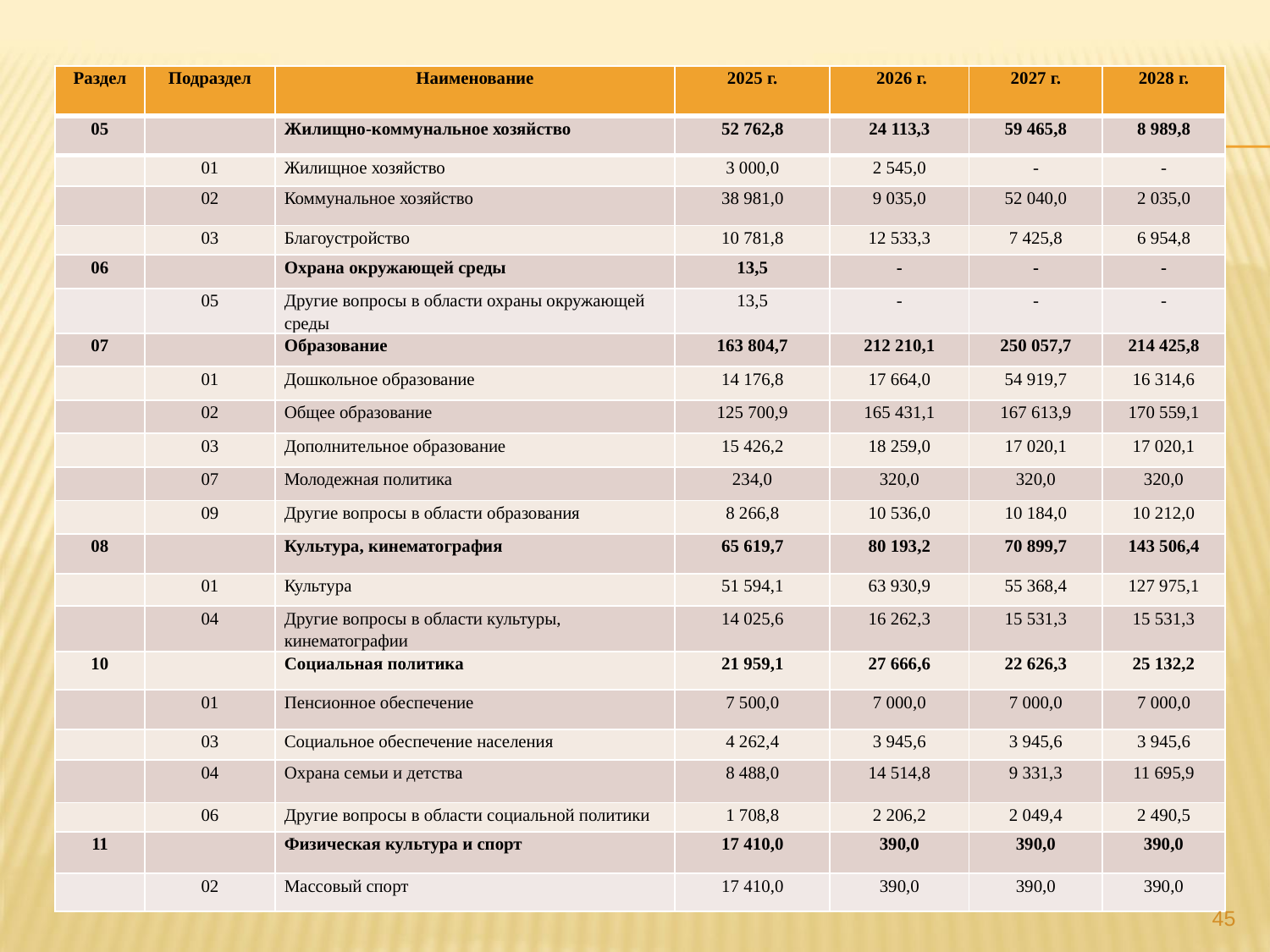

| Раздел | Подраздел | Наименование | 2025 г. | 2026 г. | 2027 г. | 2028 г. |
| --- | --- | --- | --- | --- | --- | --- |
| 05 |  | Жилищно-коммунальное хозяйство | 52 762,8 | 24 113,3 | 59 465,8 | 8 989,8 |
|  | 01 | Жилищное хозяйство | 3 000,0 | 2 545,0 | - | - |
|  | 02 | Коммунальное хозяйство | 38 981,0 | 9 035,0 | 52 040,0 | 2 035,0 |
|  | 03 | Благоустройство | 10 781,8 | 12 533,3 | 7 425,8 | 6 954,8 |
| 06 |  | Охрана окружающей среды | 13,5 | - | - | - |
|  | 05 | Другие вопросы в области охраны окружающей среды | 13,5 | - | - | - |
| 07 |  | Образование | 163 804,7 | 212 210,1 | 250 057,7 | 214 425,8 |
|  | 01 | Дошкольное образование | 14 176,8 | 17 664,0 | 54 919,7 | 16 314,6 |
|  | 02 | Общее образование | 125 700,9 | 165 431,1 | 167 613,9 | 170 559,1 |
|  | 03 | Дополнительное образование | 15 426,2 | 18 259,0 | 17 020,1 | 17 020,1 |
|  | 07 | Молодежная политика | 234,0 | 320,0 | 320,0 | 320,0 |
|  | 09 | Другие вопросы в области образования | 8 266,8 | 10 536,0 | 10 184,0 | 10 212,0 |
| 08 |  | Культура, кинематография | 65 619,7 | 80 193,2 | 70 899,7 | 143 506,4 |
|  | 01 | Культура | 51 594,1 | 63 930,9 | 55 368,4 | 127 975,1 |
|  | 04 | Другие вопросы в области культуры, кинематографии | 14 025,6 | 16 262,3 | 15 531,3 | 15 531,3 |
| 10 |  | Социальная политика | 21 959,1 | 27 666,6 | 22 626,3 | 25 132,2 |
|  | 01 | Пенсионное обеспечение | 7 500,0 | 7 000,0 | 7 000,0 | 7 000,0 |
|  | 03 | Социальное обеспечение населения | 4 262,4 | 3 945,6 | 3 945,6 | 3 945,6 |
|  | 04 | Охрана семьи и детства | 8 488,0 | 14 514,8 | 9 331,3 | 11 695,9 |
|  | 06 | Другие вопросы в области социальной политики | 1 708,8 | 2 206,2 | 2 049,4 | 2 490,5 |
| 11 |  | Физическая культура и спорт | 17 410,0 | 390,0 | 390,0 | 390,0 |
|  | 02 | Массовый спорт | 17 410,0 | 390,0 | 390,0 | 390,0 |
45